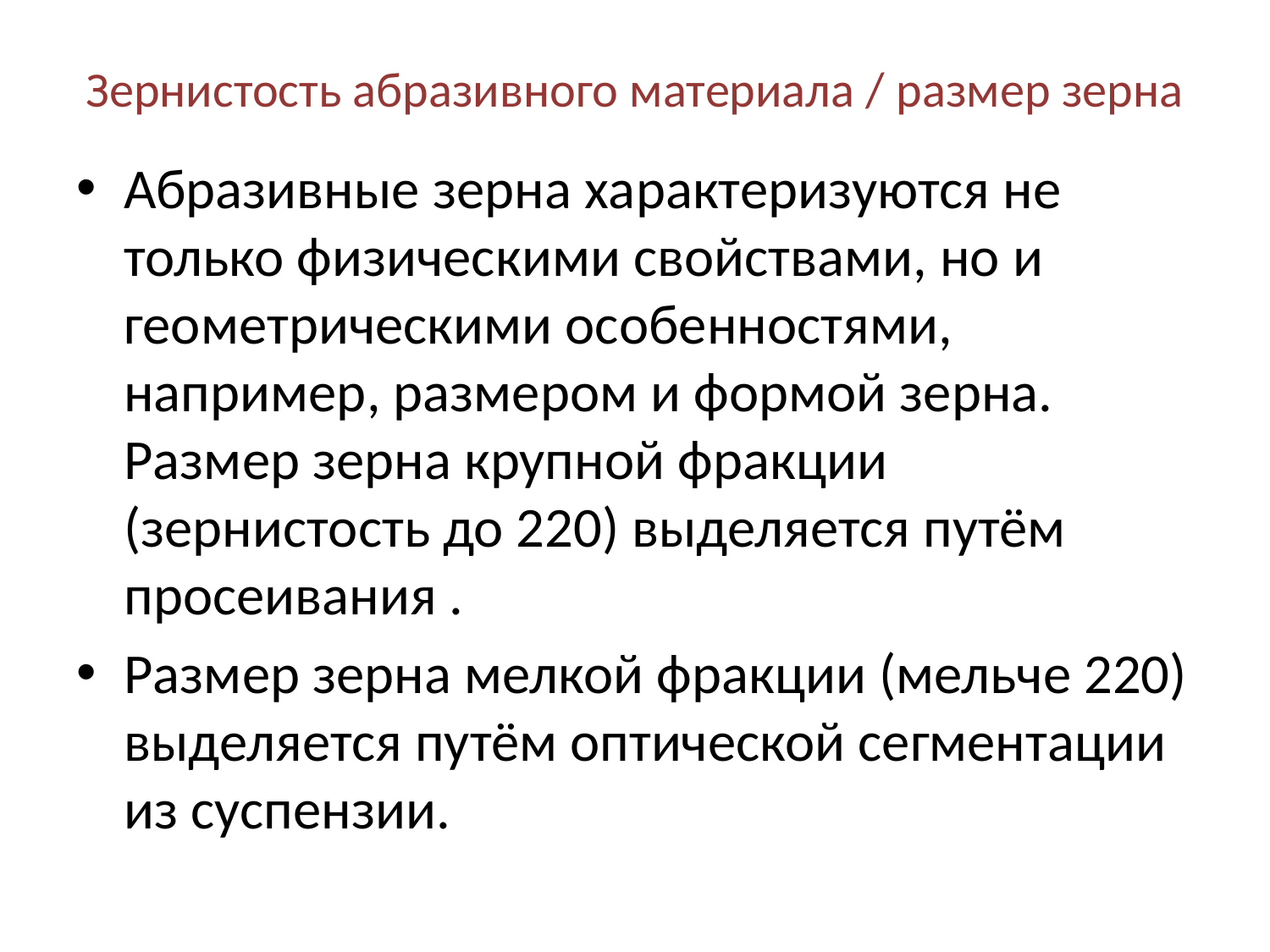

# Зернистость абразивного материала / размер зерна
Абразивные зерна характеризуются не только физическими свойствами, но и геометрическими особенностями, например, размером и формой зерна. Размер зерна крупной фракции (зернистость до 220) выделяется путём просеивания .
Размер зерна мелкой фракции (мельче 220) выделяется путём оптической сегментации из суспензии.